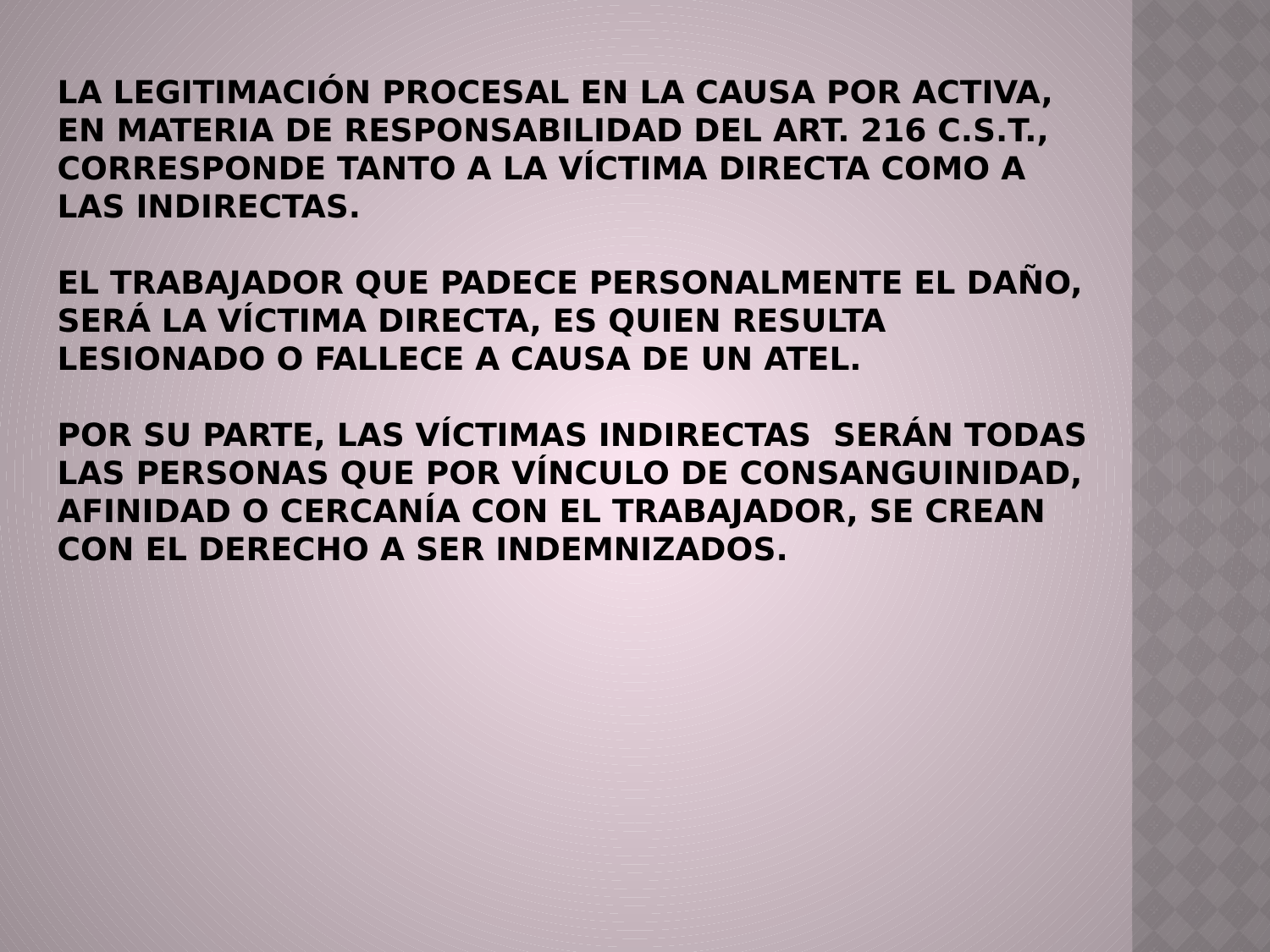

LA LEGITIMACIÓN PROCESAL EN LA CAUSA POR ACTIVA, EN MATERIA DE RESPONSABILIDAD DEL ART. 216 C.S.T., CORRESPONDE TANTO A LA VÍCTIMA DIRECTA COMO A LAS INDIRECTAS.

EL TRABAJADOR QUE PADECE PERSONALMENTE EL DAÑO, SERÁ LA VÍCTIMA DIRECTA, ES QUIEN RESULTA LESIONADO O FALLECE A CAUSA DE UN ATEL.

POR SU PARTE, LAS VÍCTIMAS INDIRECTAS  SERÁN TODAS LAS PERSONAS QUE POR VÍNCULO DE CONSANGUINIDAD, AFINIDAD O CERCANÍA CON EL TRABAJADOR, SE CREAN CON EL DERECHO A SER INDEMNIZADOS.